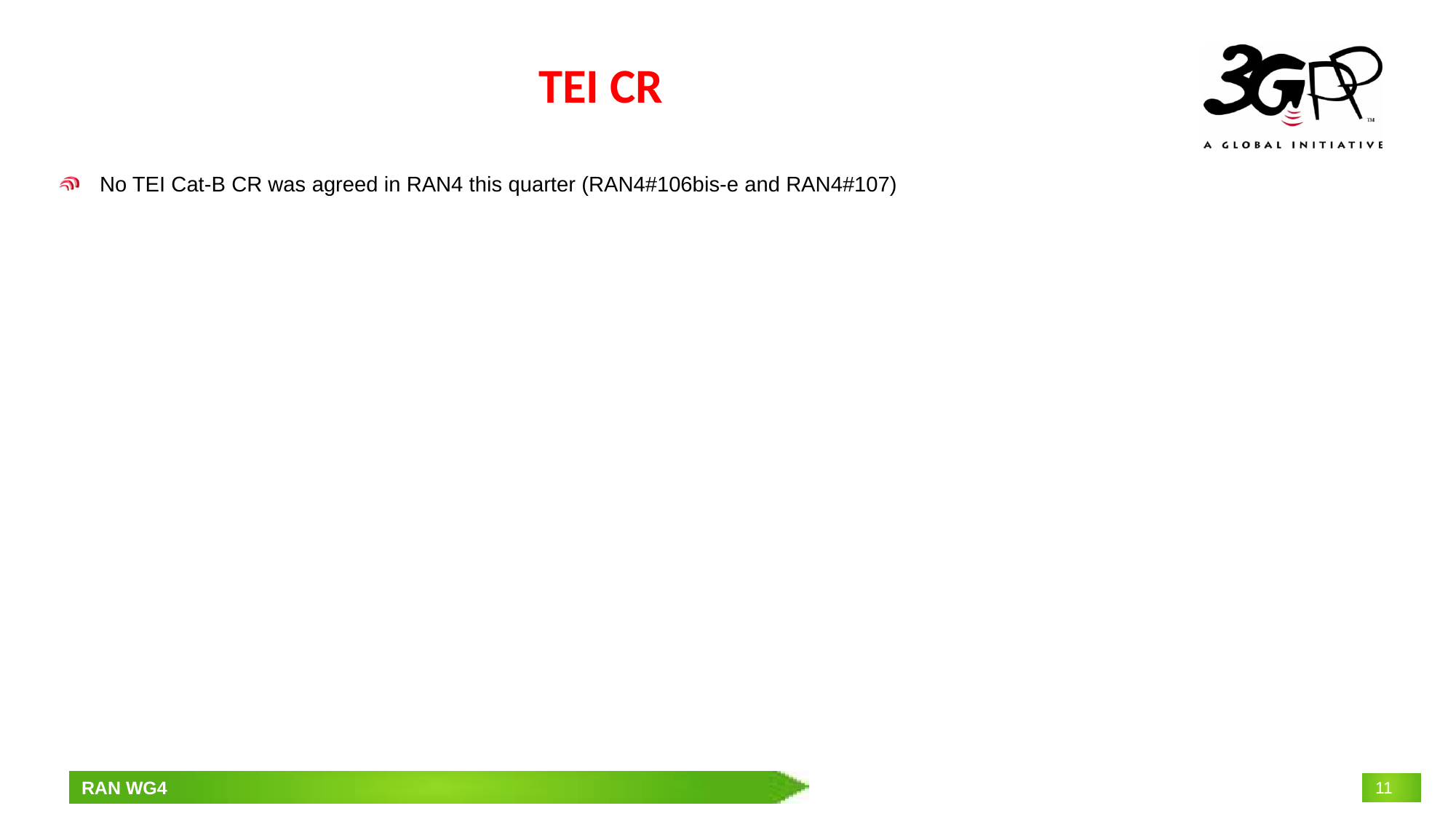

# TEI CR
No TEI Cat-B CR was agreed in RAN4 this quarter (RAN4#106bis-e and RAN4#107)